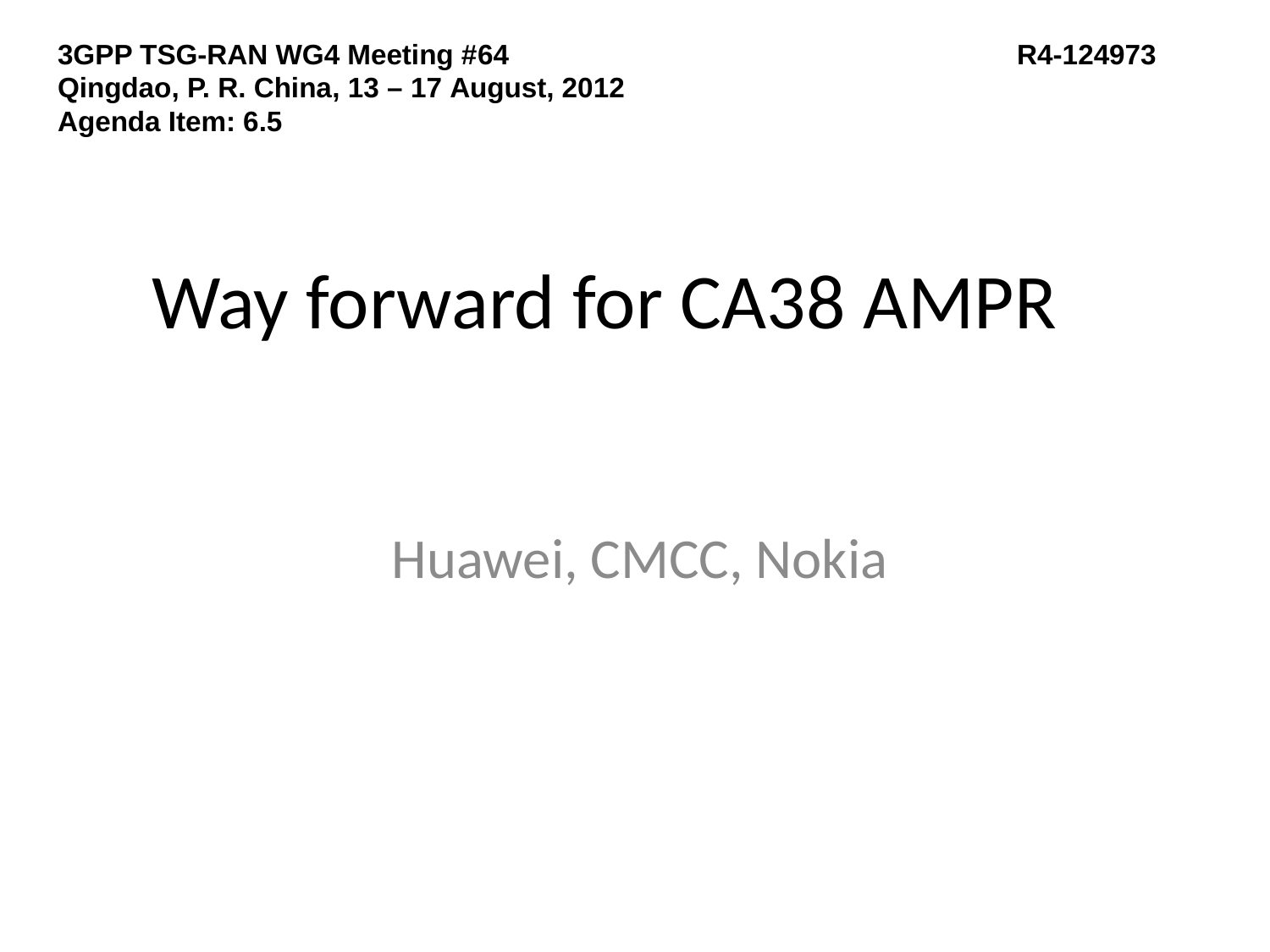

3GPP TSG-RAN WG4 Meeting #64   				         R4-124973
Qingdao, P. R. China, 13 – 17 August, 2012
Agenda Item: 6.5
# Way forward for CA38 AMPR
Huawei, CMCC, Nokia